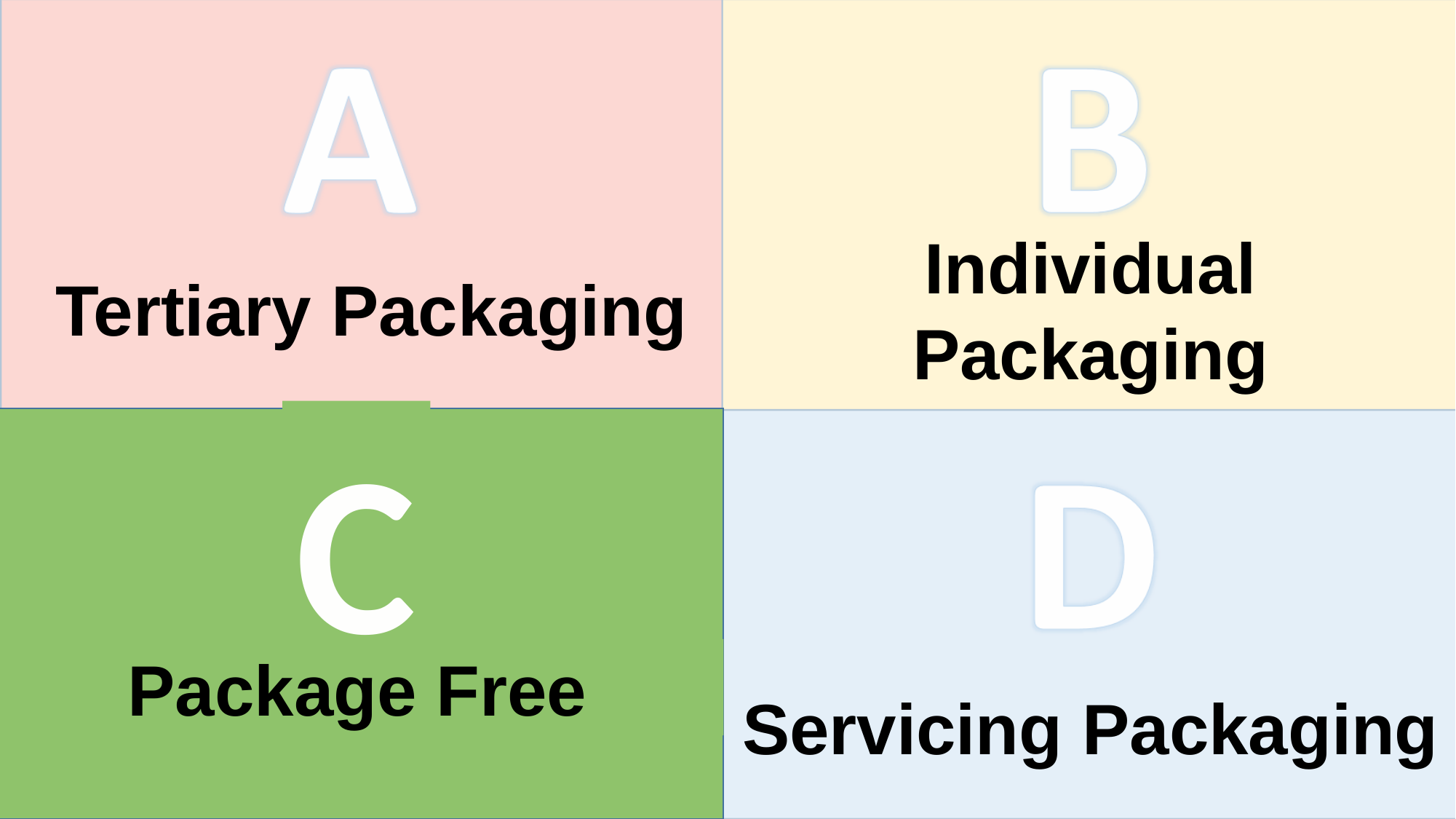

Individual Packaging
Tertiary Packaging
C

Package Free
Package Free
Servicing Packaging